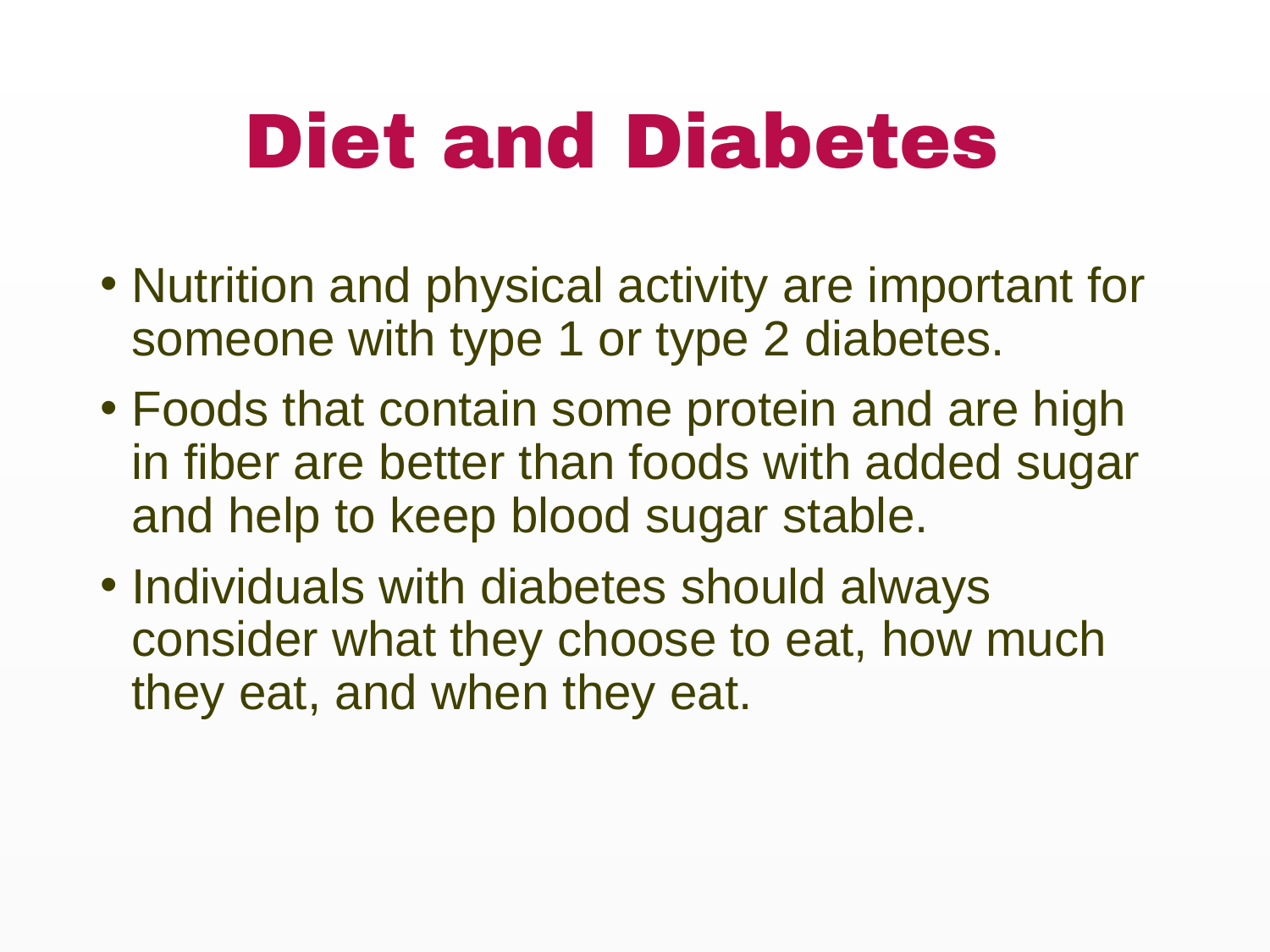

# Diet and Diabetes
Nutrition and physical activity are important for someone with type 1 or type 2 diabetes.
Foods that contain some protein and are high in fiber are better than foods with added sugar and help to keep blood sugar stable.
Individuals with diabetes should always consider what they choose to eat, how much they eat, and when they eat.